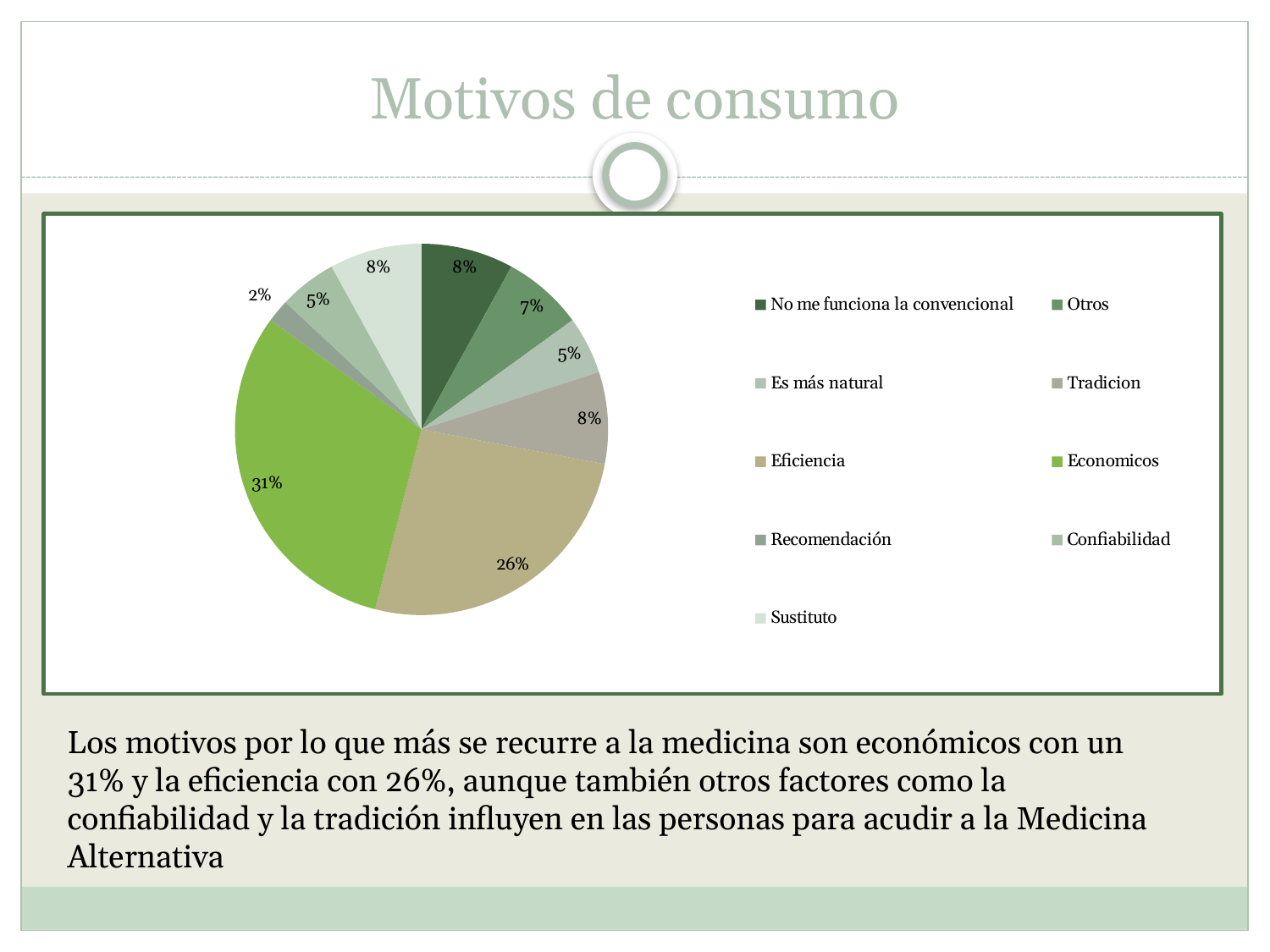

# Motivos de consumo

### Chart

| Category |  |
|---|---|
| No me funciona la convencional | 8.0 |
| Otros | 7.0 |
| Es más natural | 5.0 |
| Tradicion | 8.0 |
| Eficiencia | 26.0 |
| Economicos | 31.0 |
| Recomendación | 2.0 |
| Confiabilidad | 5.0 |
| Sustituto | 8.0 |
Los motivos por lo que más se recurre a la medicina son económicos con un 31% y la eficiencia con 26%, aunque también otros factores como la confiabilidad y la tradición influyen en las personas para acudir a la Medicina Alternativa